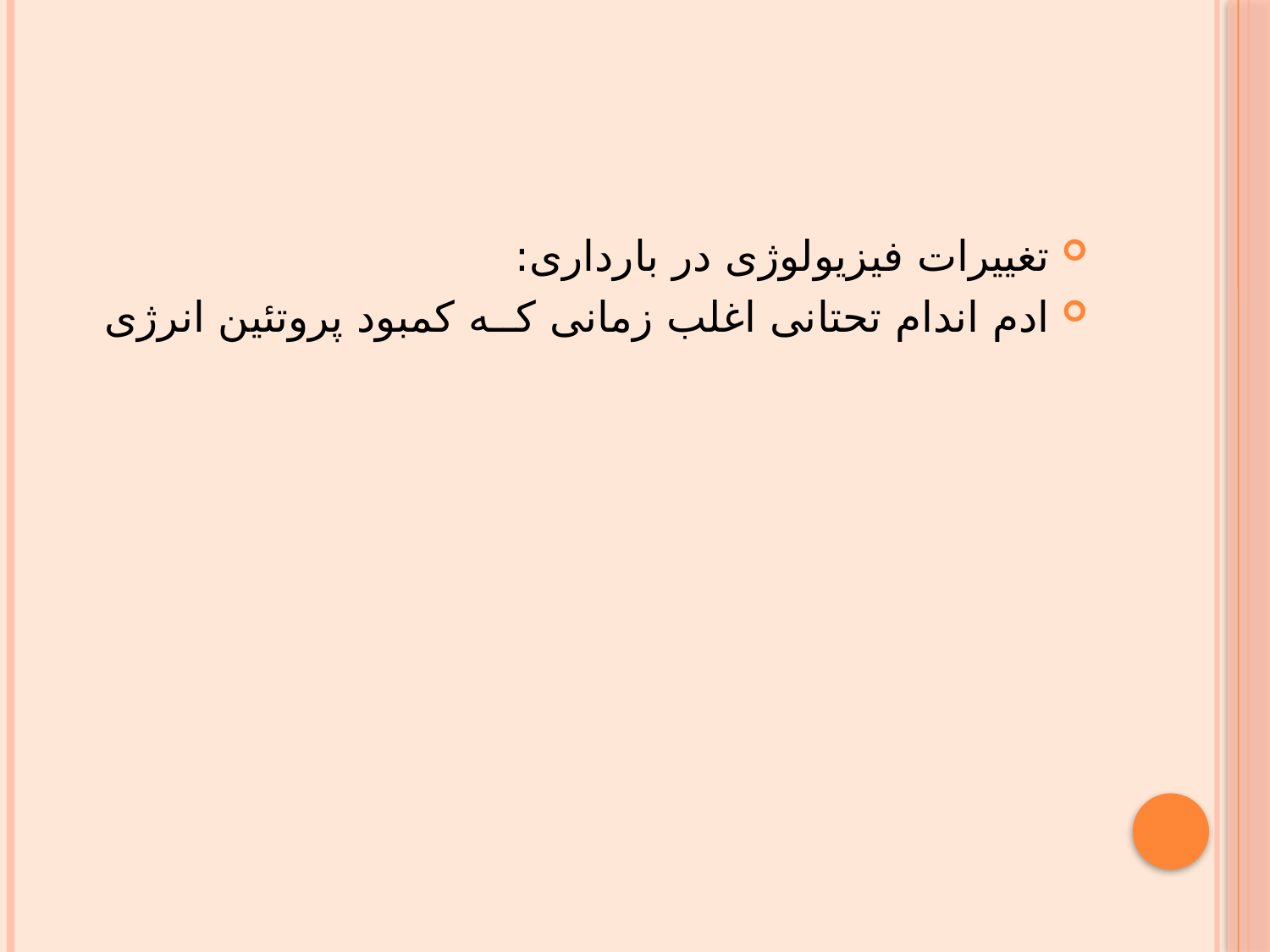

#
تغییرات فیزیولوژی در بارداری:
ادم اندام تحتانى اغلب زمانى كــه كمبود پروتئين انرژى